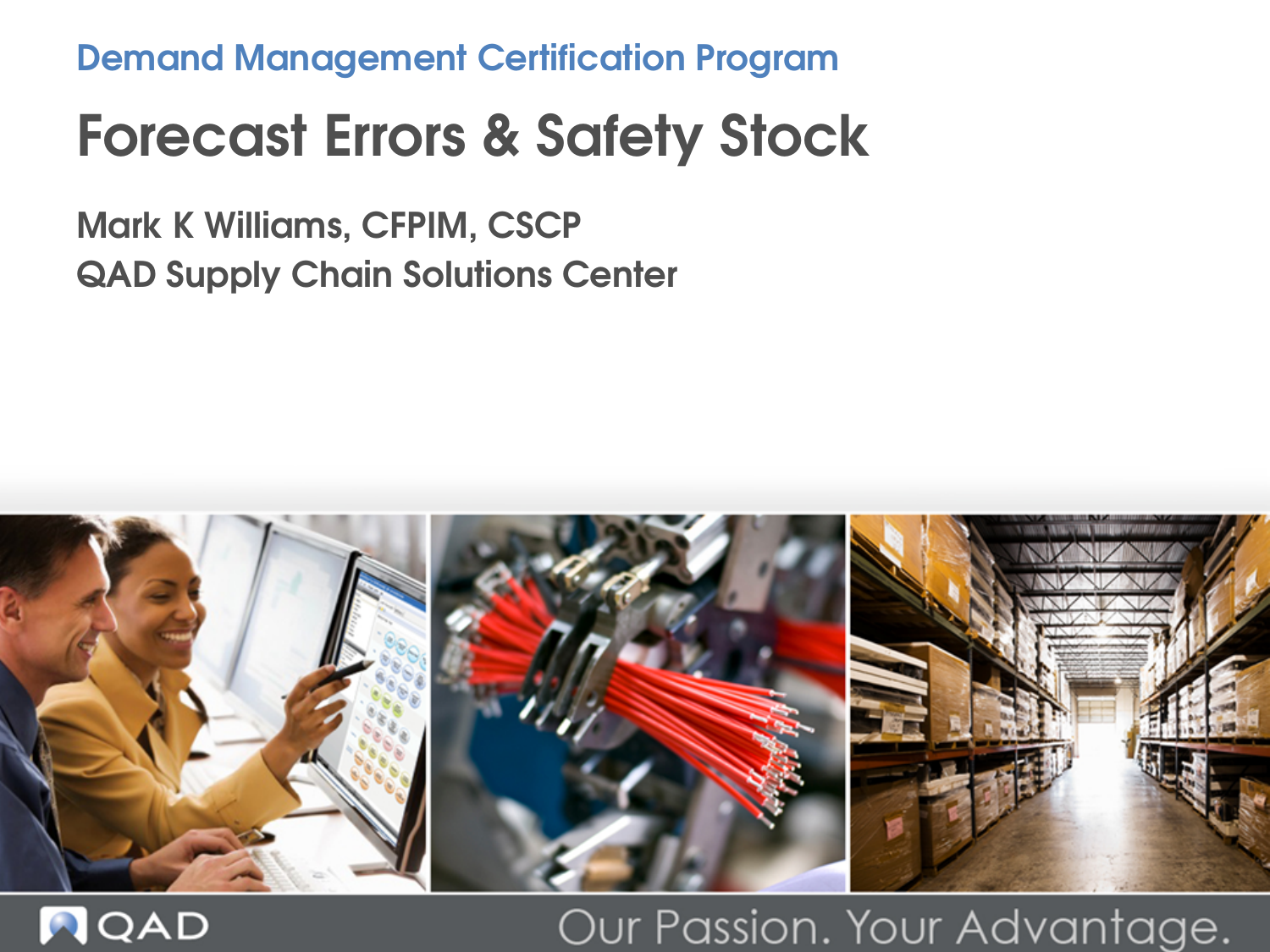

Demand Management Certification Program
# Forecast Errors & Safety Stock
Mark K Williams, CFPIM, CSCP
QAD Supply Chain Solutions Center